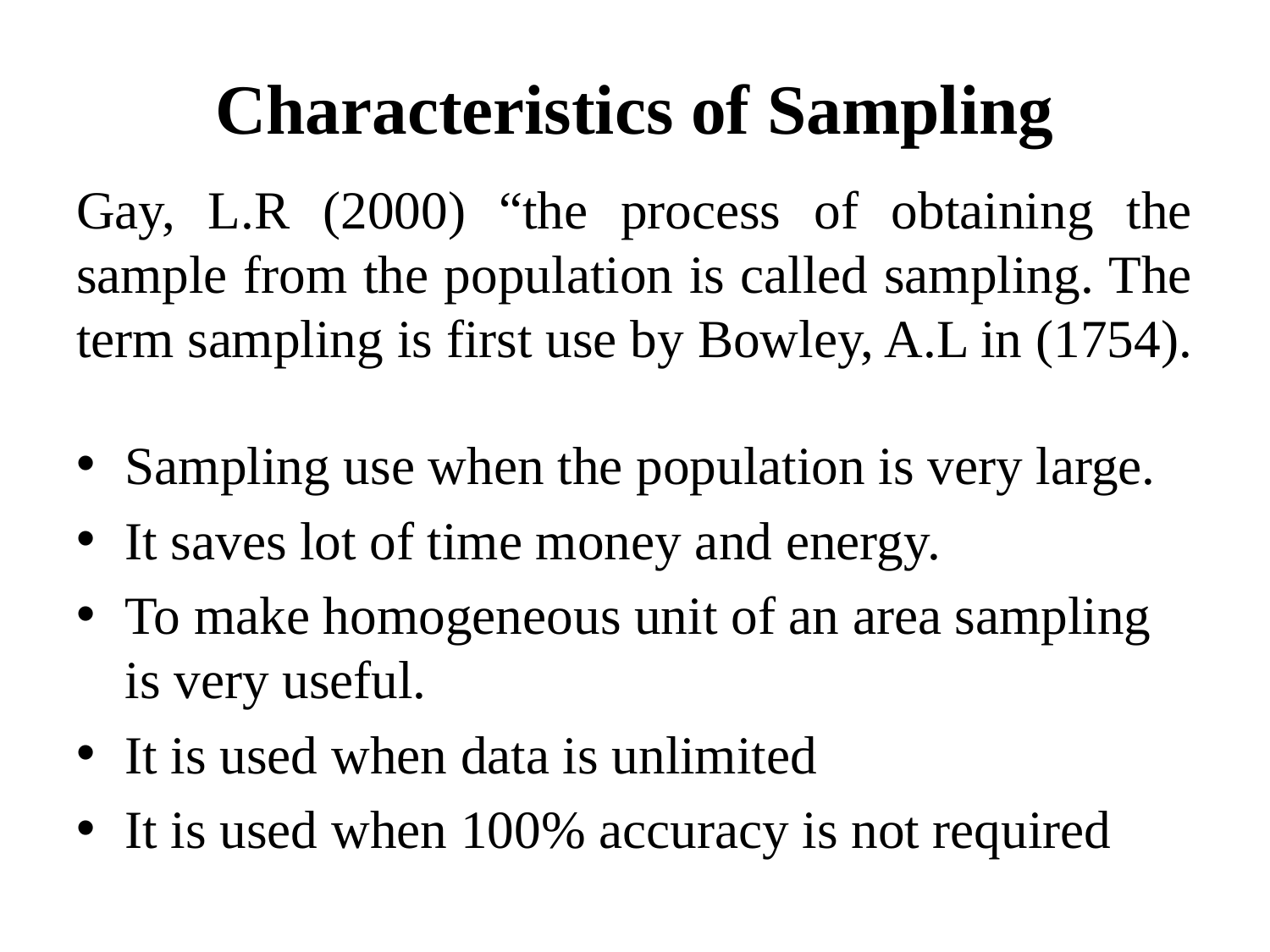

# Characteristics of Sampling
Gay, L.R (2000) “the process of obtaining the sample from the population is called sampling. The term sampling is first use by Bowley, A.L in (1754).

Sampling use when the population is very large.
It saves lot of time money and energy.
To make homogeneous unit of an area sampling is very useful.
It is used when data is unlimited
It is used when 100% accuracy is not required